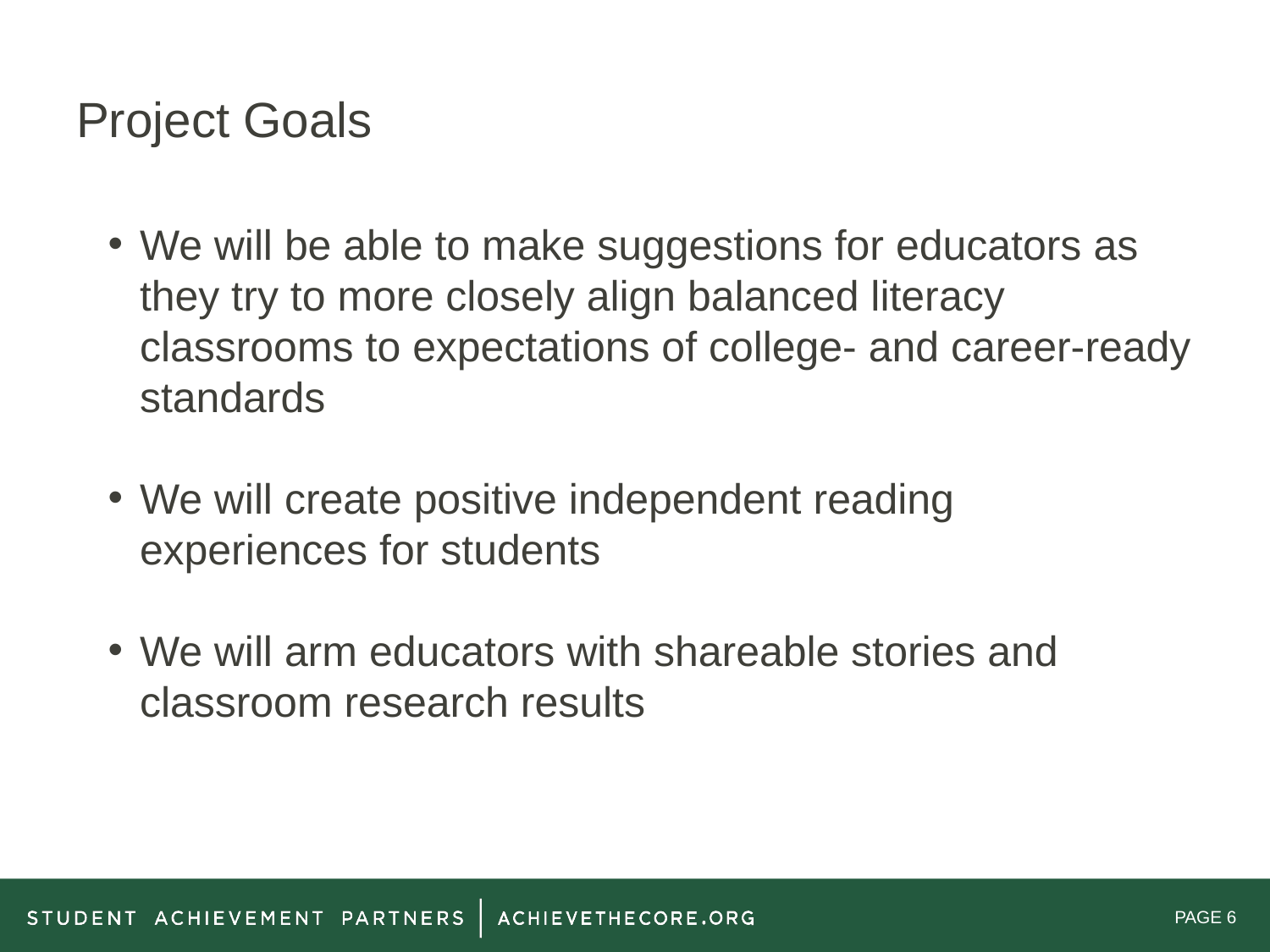

# Project Goals

We will be able to make suggestions for educators as they try to more closely align balanced literacy classrooms to expectations of college- and career-ready standards

We will create positive independent reading experiences for students

We will arm educators with shareable stories and classroom research results